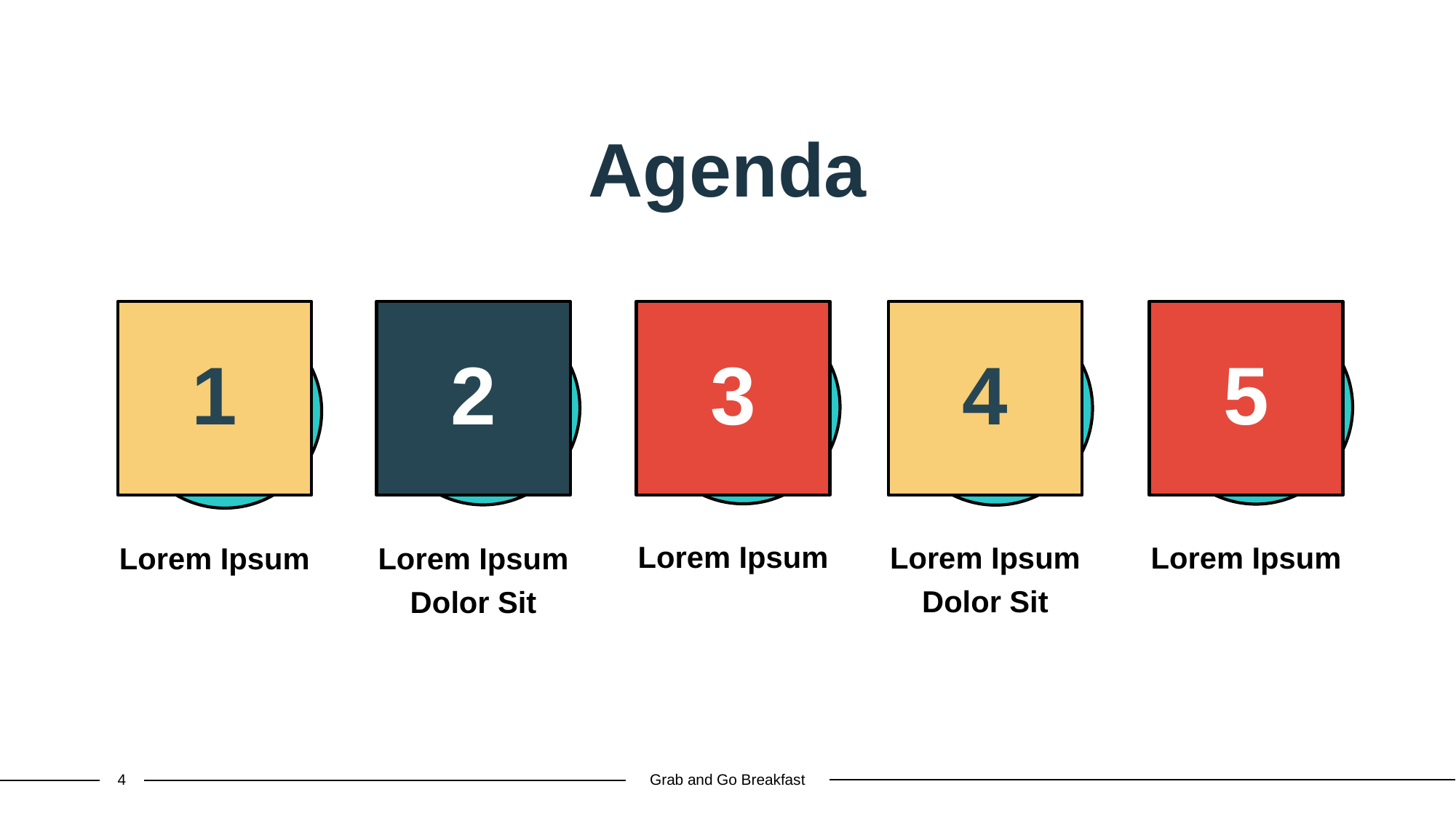

Agenda
1
2
3
4
5
Lorem Ipsum
Lorem Ipsum
Dolor Sit
Lorem Ipsum
Lorem Ipsum
Lorem Ipsum
Dolor Sit
4
Grab and Go Breakfast